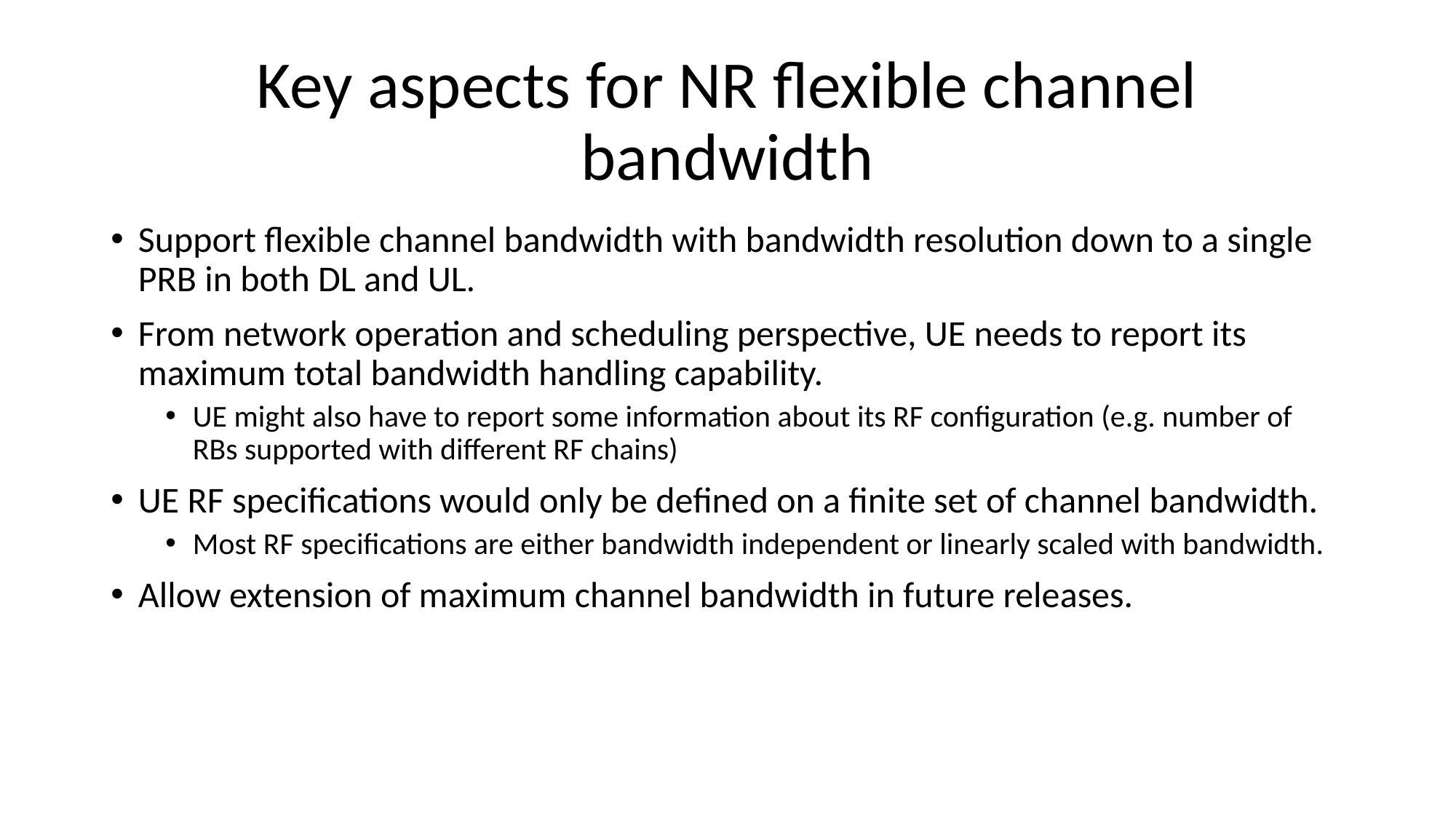

# Key aspects for NR flexible channel bandwidth
Support flexible channel bandwidth with bandwidth resolution down to a single PRB in both DL and UL.
From network operation and scheduling perspective, UE needs to report its maximum total bandwidth handling capability.
UE might also have to report some information about its RF configuration (e.g. number of RBs supported with different RF chains)
UE RF specifications would only be defined on a finite set of channel bandwidth.
Most RF specifications are either bandwidth independent or linearly scaled with bandwidth.
Allow extension of maximum channel bandwidth in future releases.